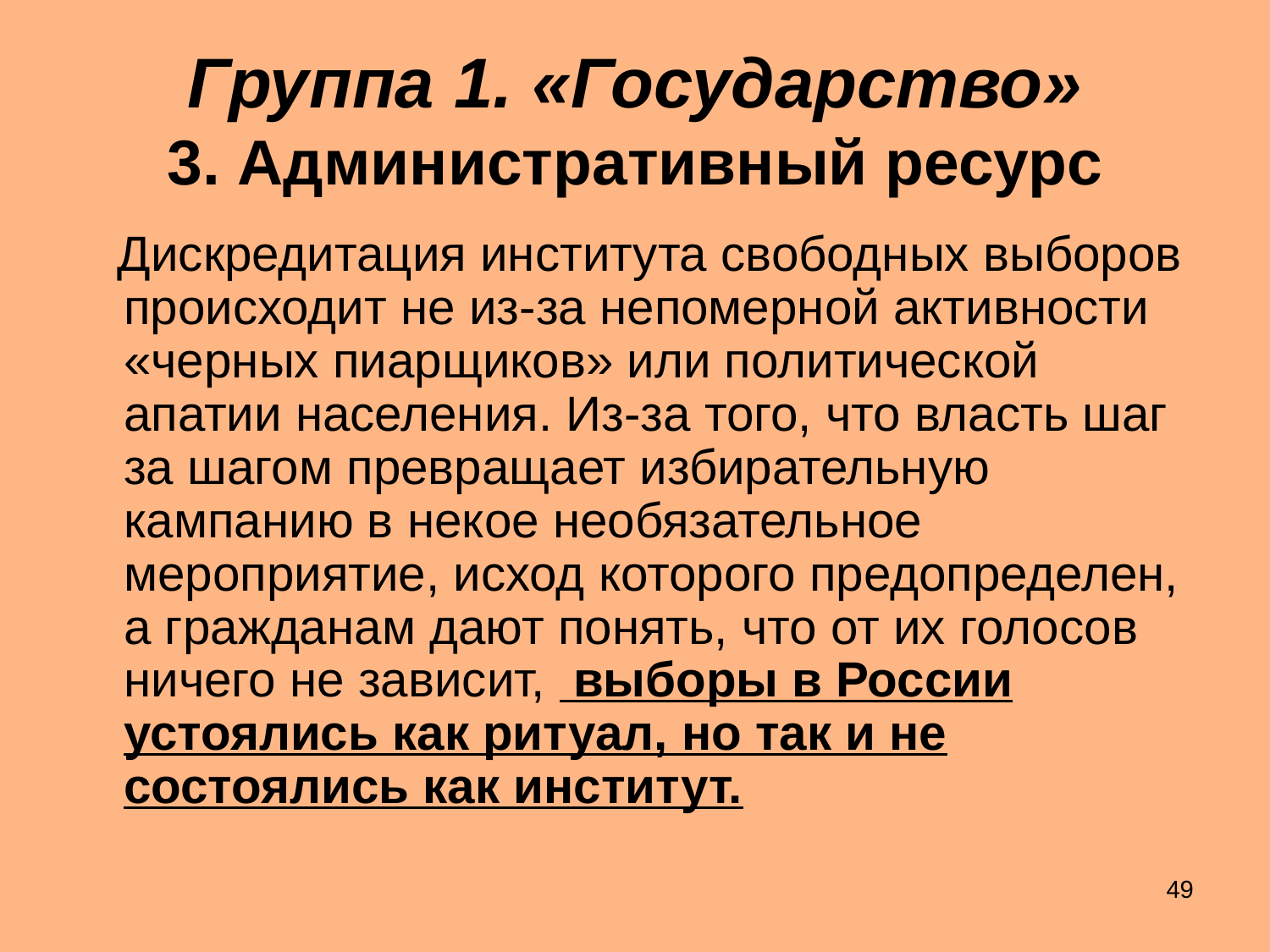

# Группа 1. «Государство» 3. Административный ресурс
   Дискредитация института свободных выборов происходит не из-за непомерной активности «черных пиарщиков» или политической апатии населения. Из-за того, что власть шаг за шагом превращает избирательную кампанию в некое необязательное мероприятие, исход которого предопределен, а гражданам дают понять, что от их голосов ничего не зависит,  выборы в России устоялись как ритуал, но так и не состоялись как институт.

49